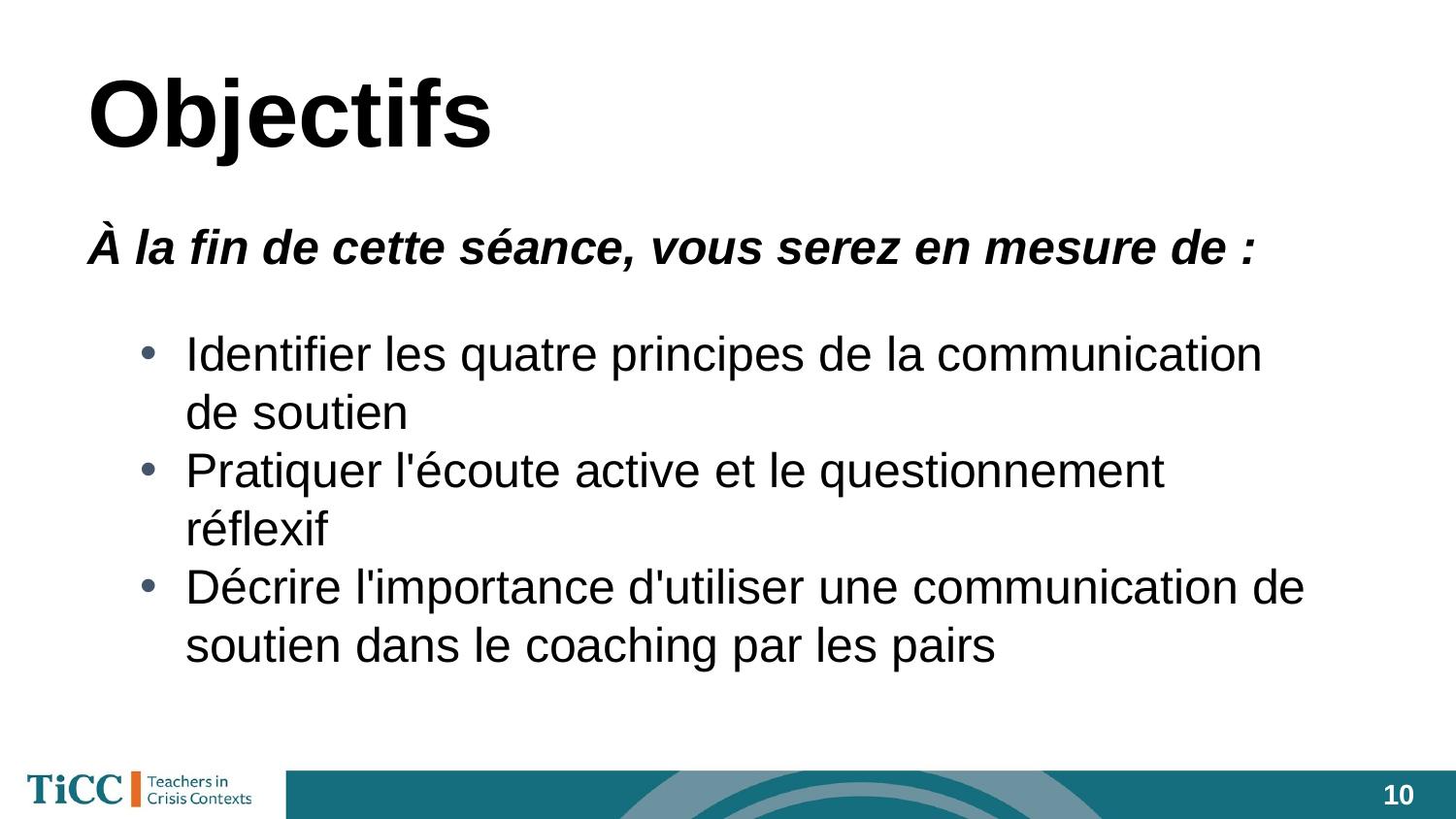

# Objectifs
À la fin de cette séance, vous serez en mesure de :

Identifier les quatre principes de la communication de soutien
Pratiquer l'écoute active et le questionnement réflexif
Décrire l'importance d'utiliser une communication de soutien dans le coaching par les pairs
10